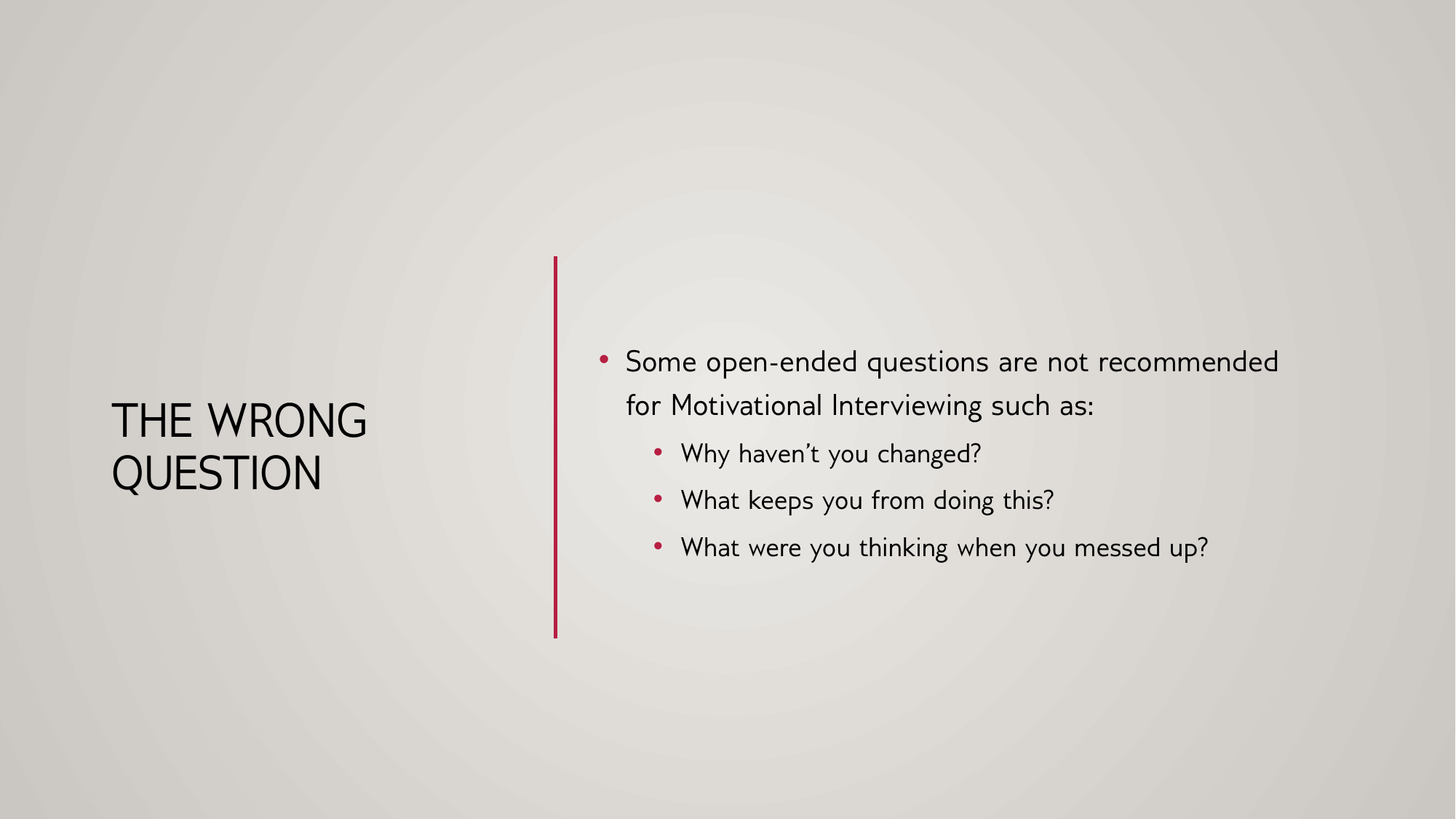

# The wrong Question
Some open-ended questions are not recommended for Motivational Interviewing such as:
Why haven’t you changed?
What keeps you from doing this?
What were you thinking when you messed up?